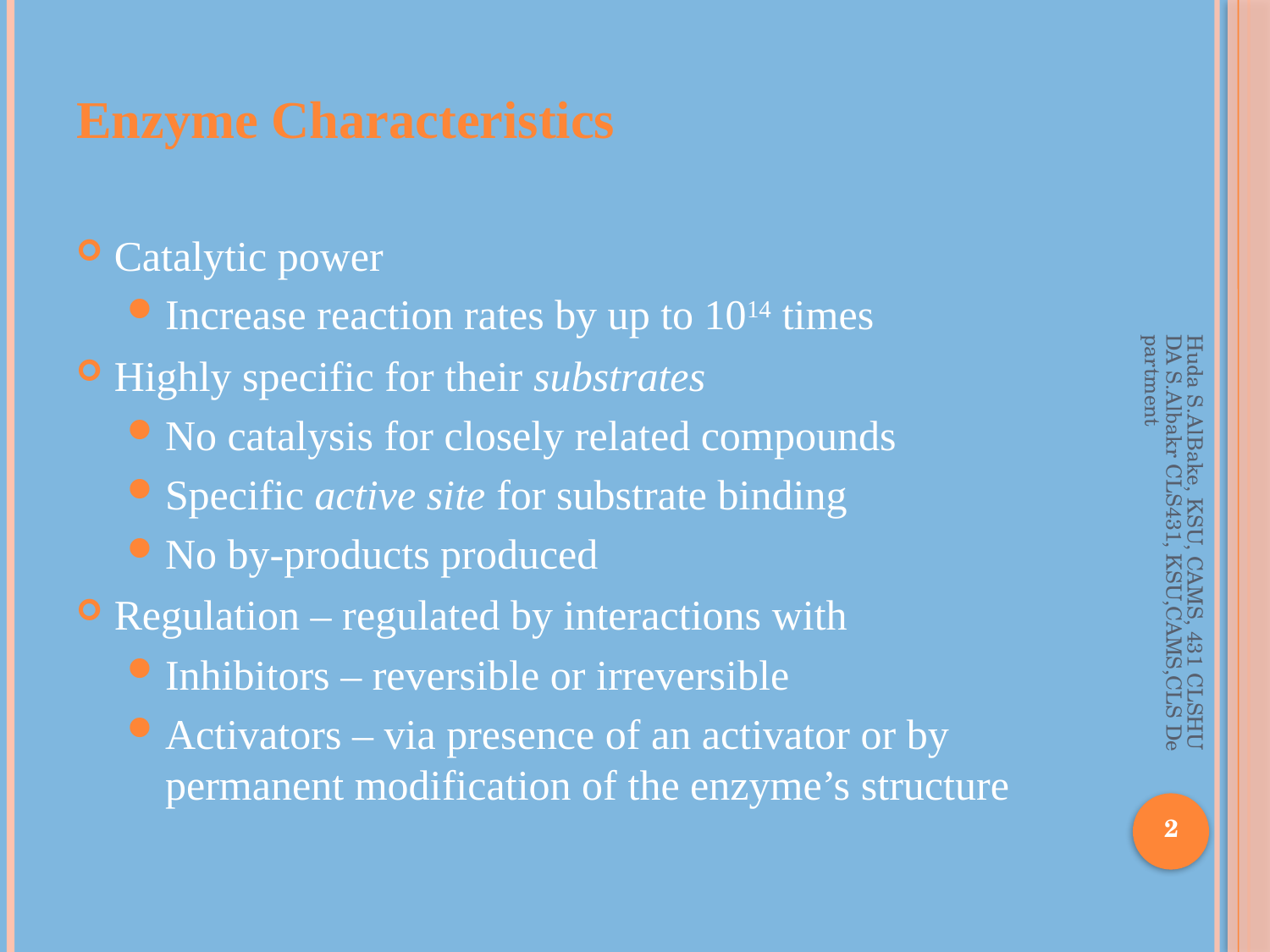

Enzyme Characteristics
Catalytic power
Increase reaction rates by up to 1014 times
Highly specific for their substrates
No catalysis for closely related compounds
Specific active site for substrate binding
No by-products produced
Regulation – regulated by interactions with
Inhibitors – reversible or irreversible
Activators – via presence of an activator or by permanent modification of the enzyme’s structure

Huda S.AlBake, KSU, CAMS, 431 CLSHUDA S.Albakr CLS431, KSU,CAMS,CLS Department
2